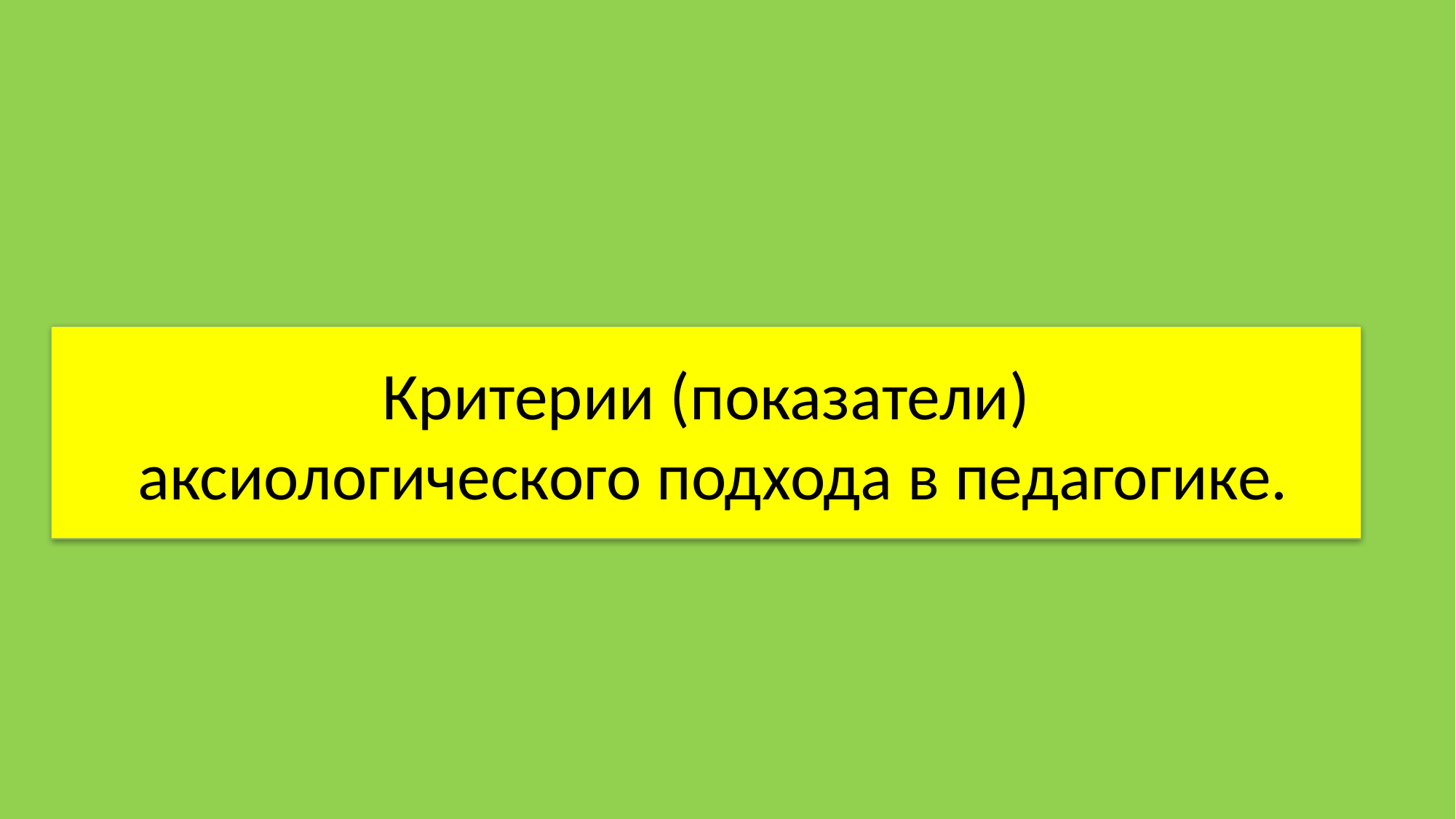

# Критерии (показатели) аксиологического подхода в педагогике.